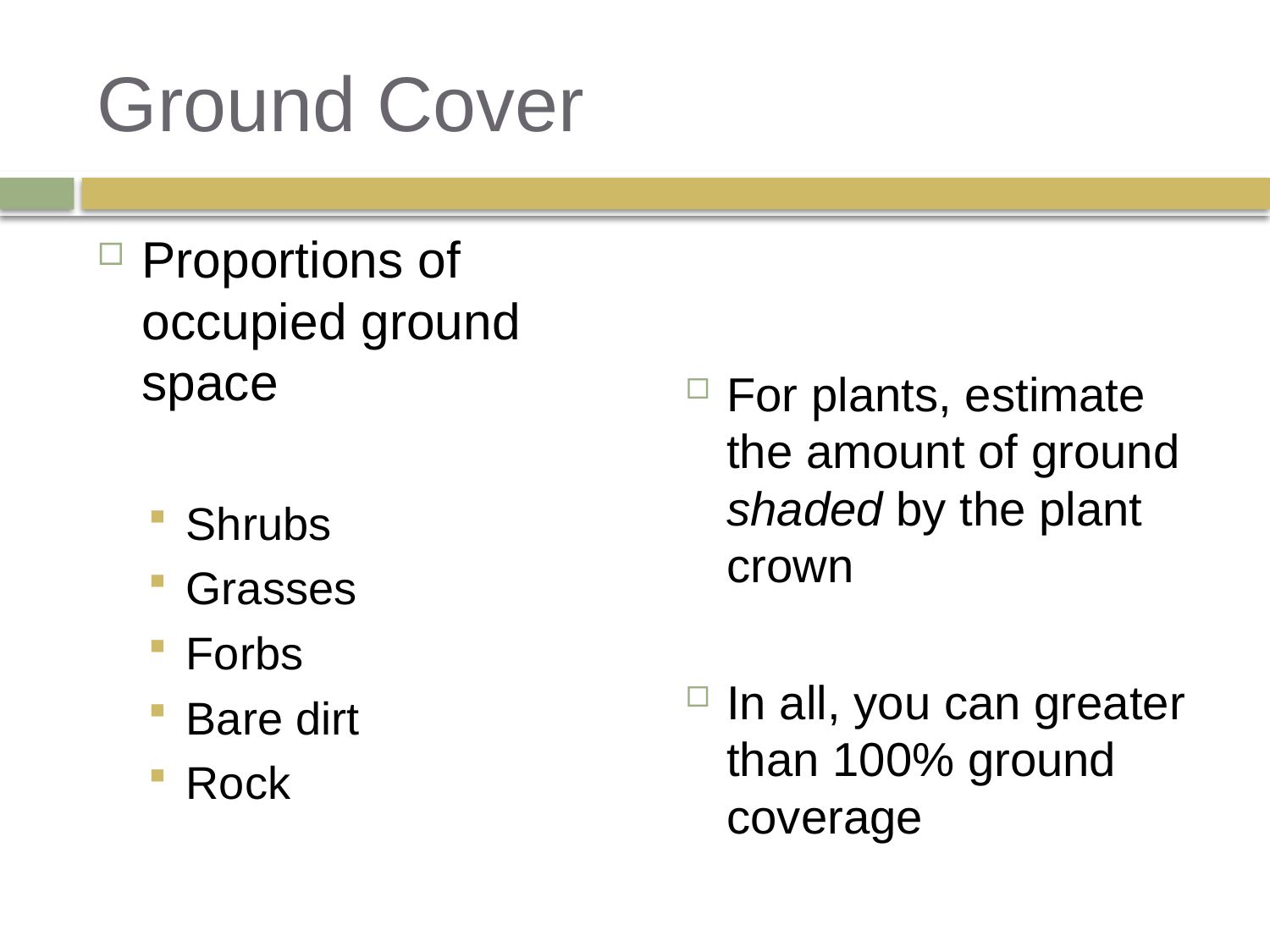

# Ground Cover
Proportions of occupied ground space

Shrubs
Grasses
Forbs
Bare dirt
Rock

For plants, estimate the amount of ground shaded by the plant crown

In all, you can greater than 100% ground coverage